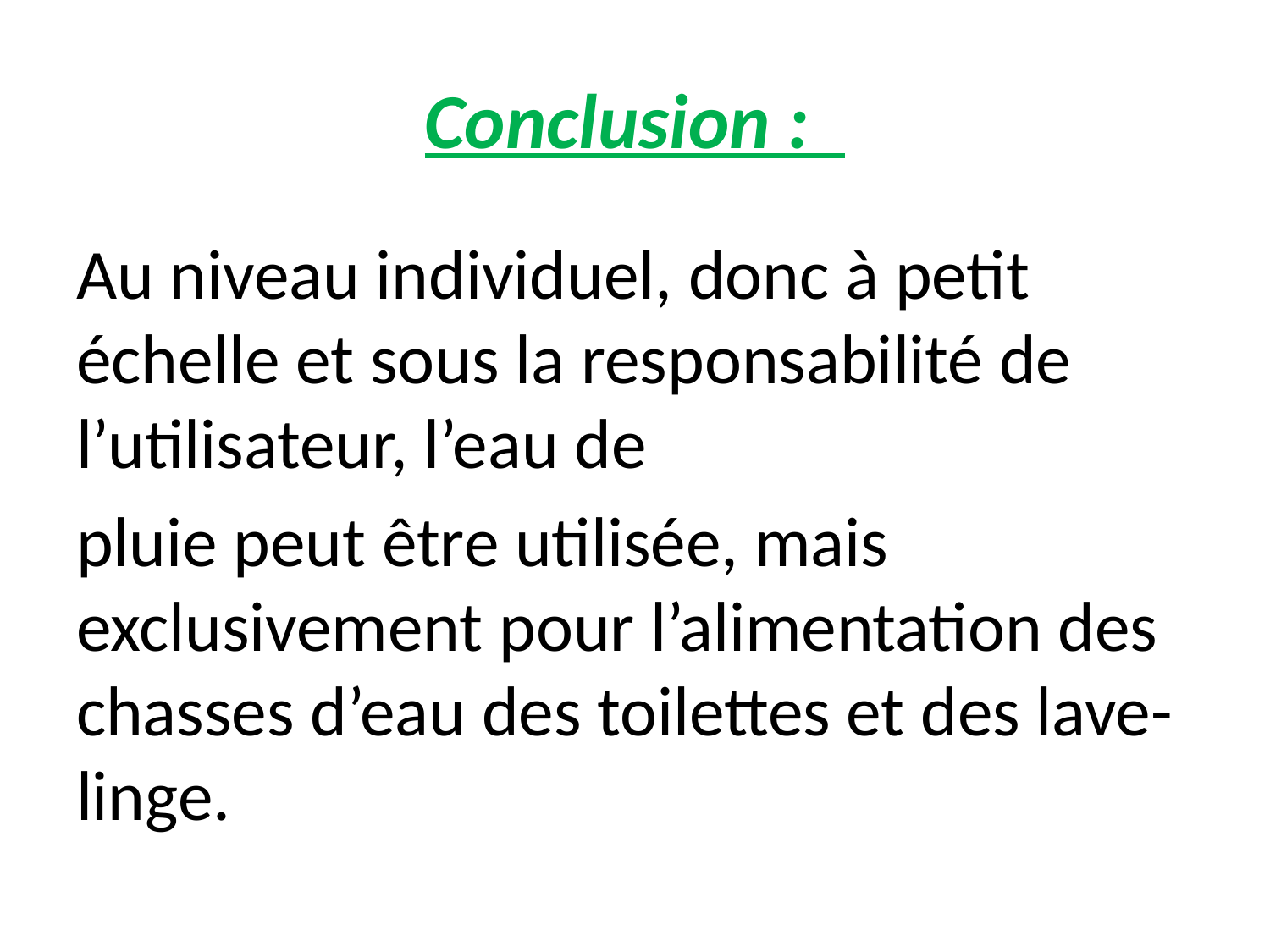

# Conclusion :
Au niveau individuel, donc à petit   échelle et sous la responsabilité de l’utilisateur, l’eau de
pluie peut être utilisée, mais exclusivement pour l’alimentation des chasses d’eau des toilettes et des lave-linge.